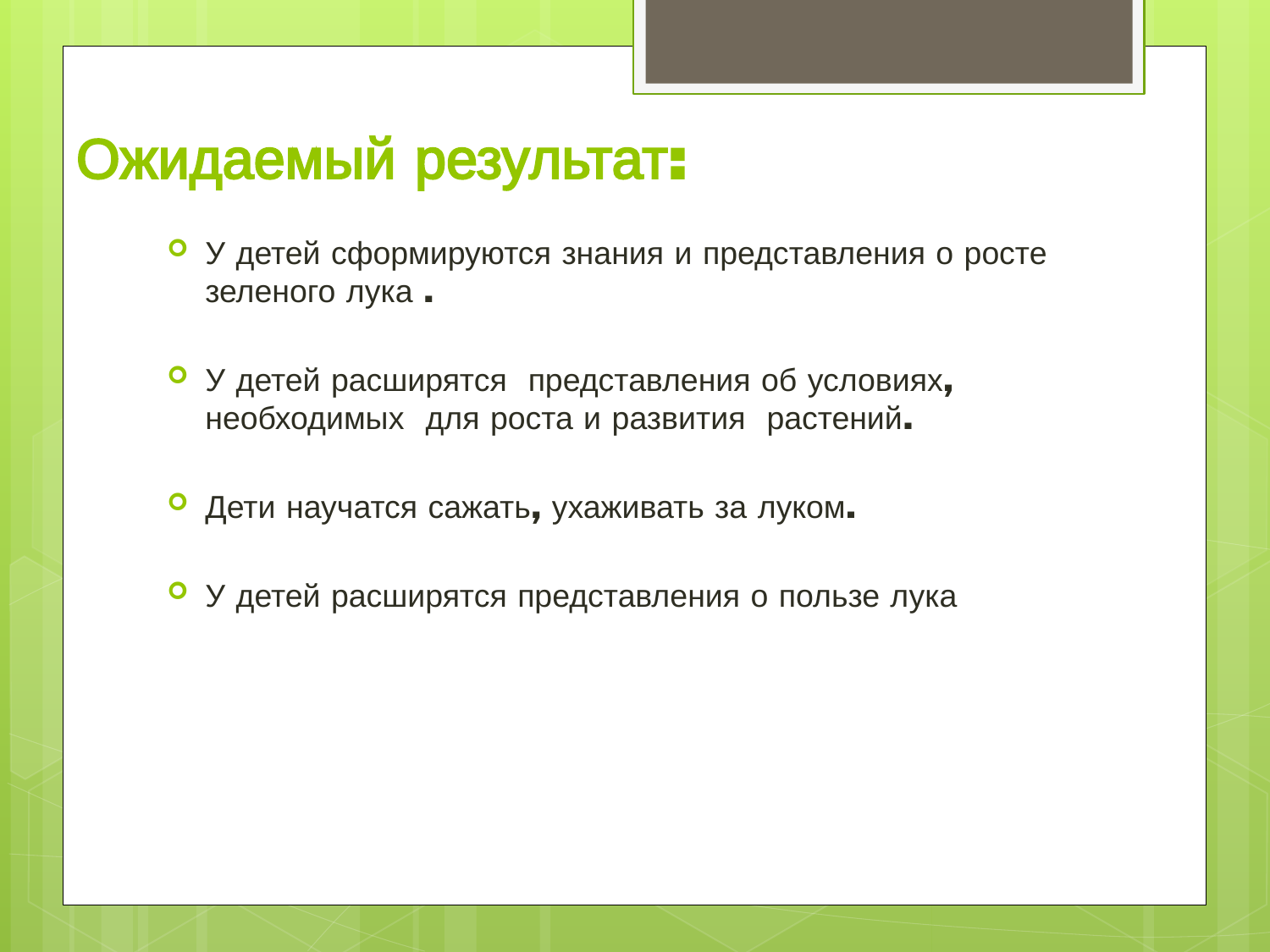

# Ожидаемый результат:
У детей сформируются знания и представления о росте зеленого лука .

У детей расширятся  представления об условиях, необходимых  для роста и развития  растений.

Дети научатся сажать, ухаживать за луком.

У детей расширятся представления о пользе лука